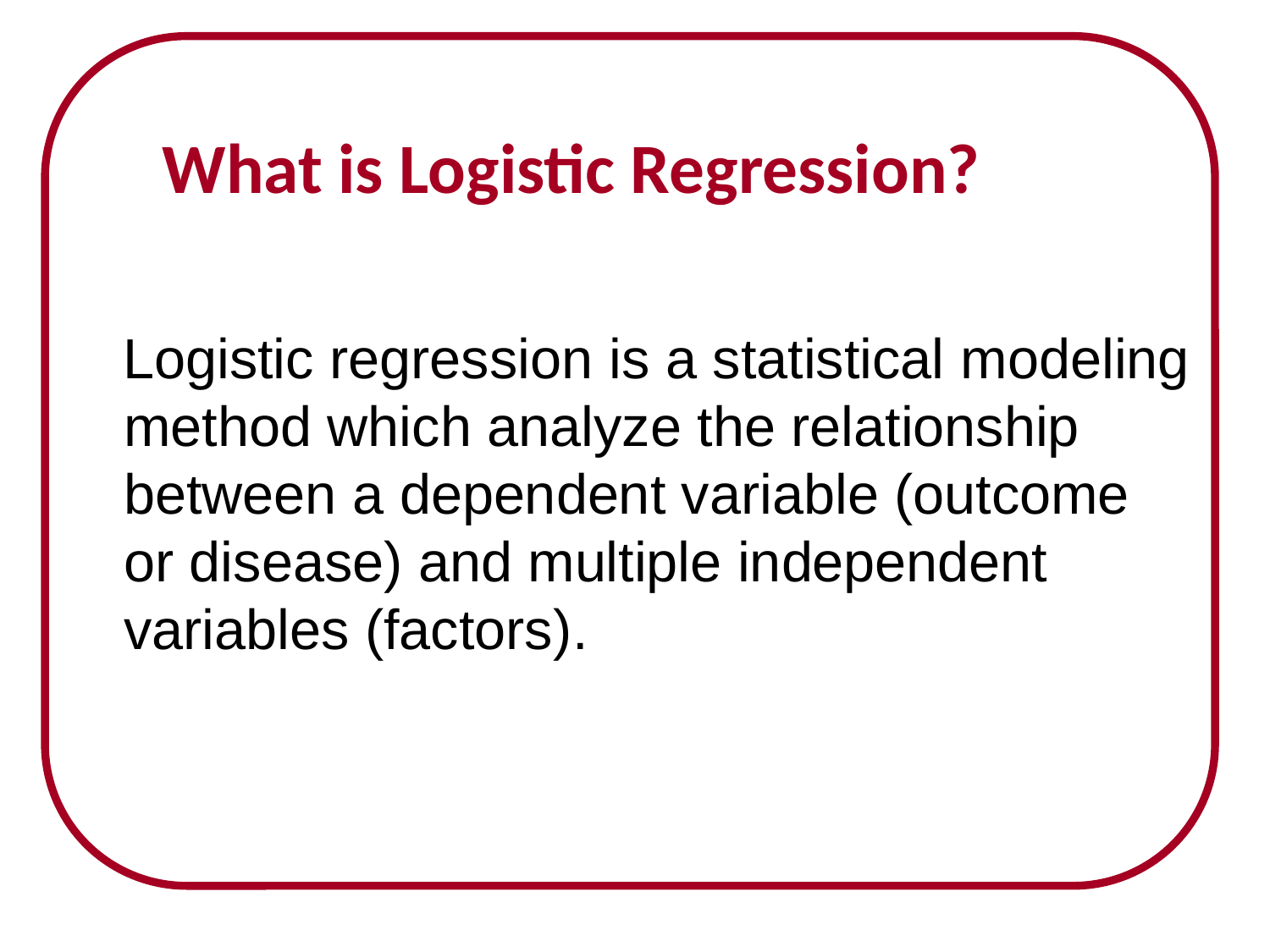

# What is Logistic Regression?
   Logistic regression is a statistical modeling method which analyze the relationship between a dependent variable (outcome or disease) and multiple independent variables (factors).